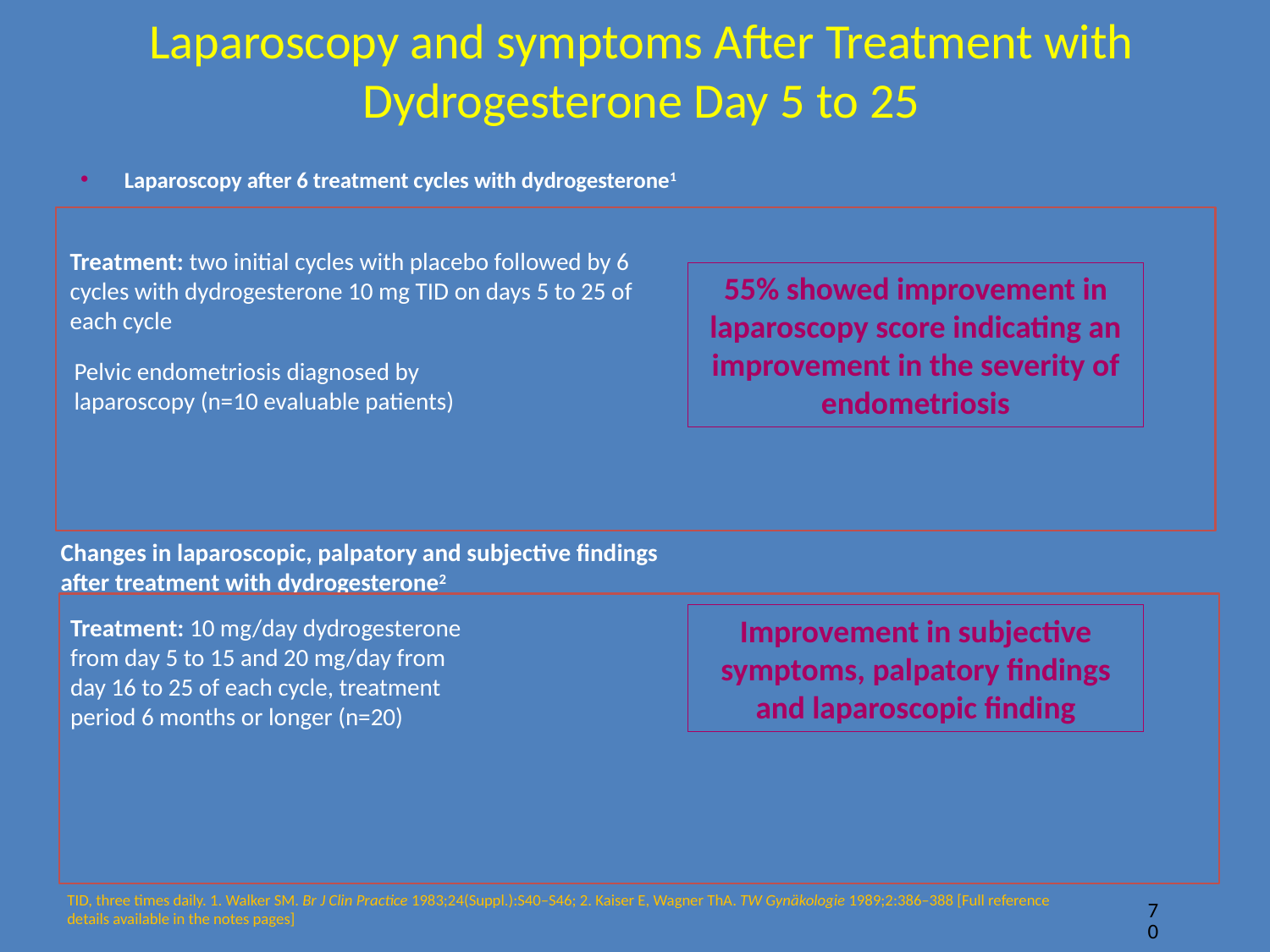

# Laparoscopy and symptoms After Treatment with Dydrogesterone Day 5 to 25

Laparoscopy after 6 treatment cycles with dydrogesterone1

Treatment: two initial cycles with placebo followed by 6 cycles with dydrogesterone 10 mg TID on days 5 to 25 of each cycle
55% showed improvement in laparoscopy score indicating an improvement in the severity of endometriosis
Pelvic endometriosis diagnosed by
laparoscopy (n=10 evaluable patients)

Changes in laparoscopic, palpatory and subjective findings
after treatment with dydrogesterone2

Improvement in subjective symptoms, palpatory findings and laparoscopic finding
Treatment: 10 mg/day dydrogesterone
from day 5 to 15 and 20 mg/day from
day 16 to 25 of each cycle, treatment
period 6 months or longer (n=20)
TID, three times daily. 1. Walker SM. Br J Clin Practice 1983;24(Suppl.):S40–S46; 2. Kaiser E, Wagner ThA. TW Gynäkologie 1989;2:386–388 [Full reference
details available in the notes pages]
70